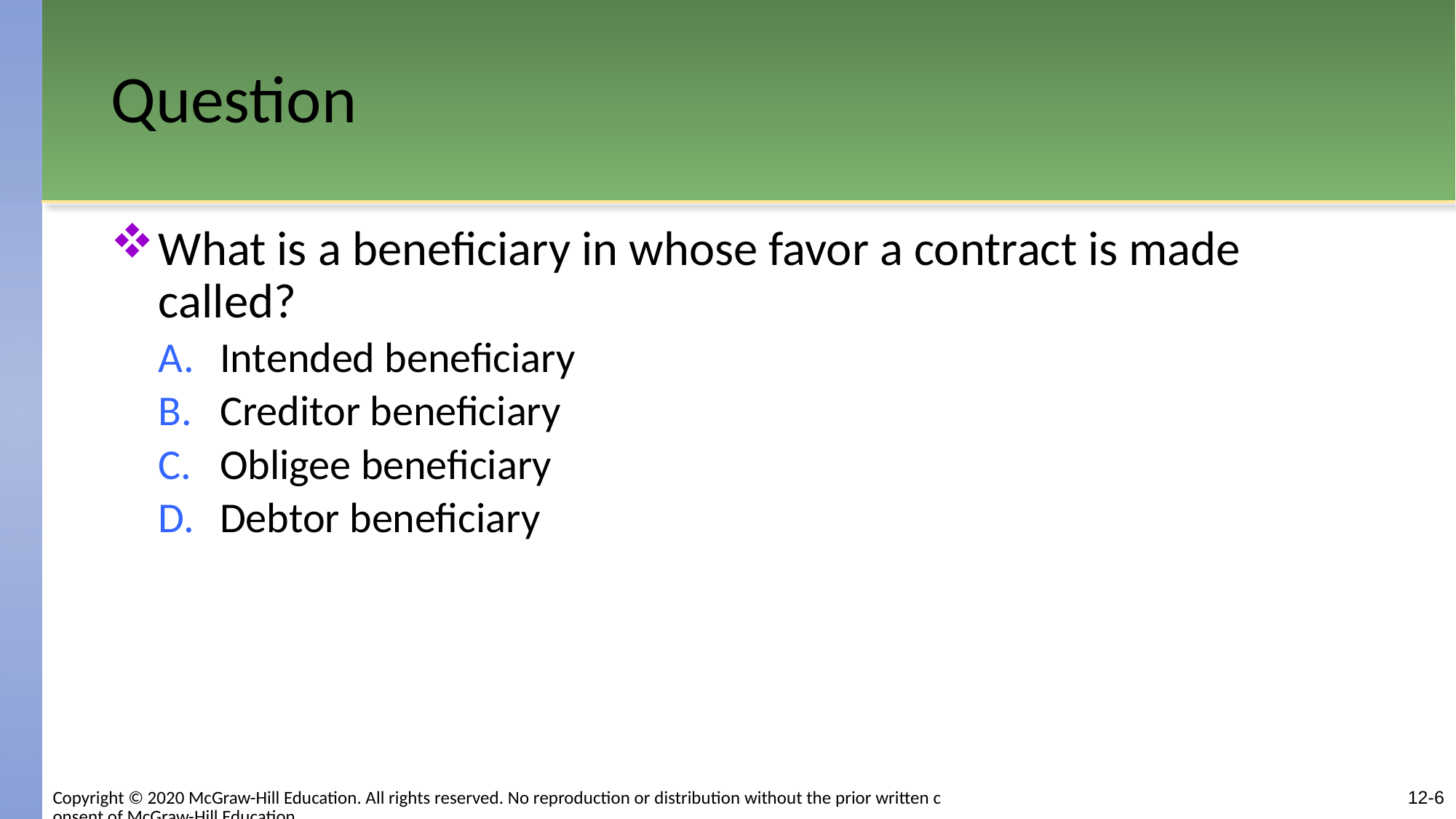

# Question
What is a beneficiary in whose favor a contract is made called?
Intended beneficiary
Creditor beneficiary
Obligee beneficiary
Debtor beneficiary
Copyright © 2020 McGraw-Hill Education. All rights reserved. No reproduction or distribution without the prior written consent of McGraw-Hill Education.
12-6